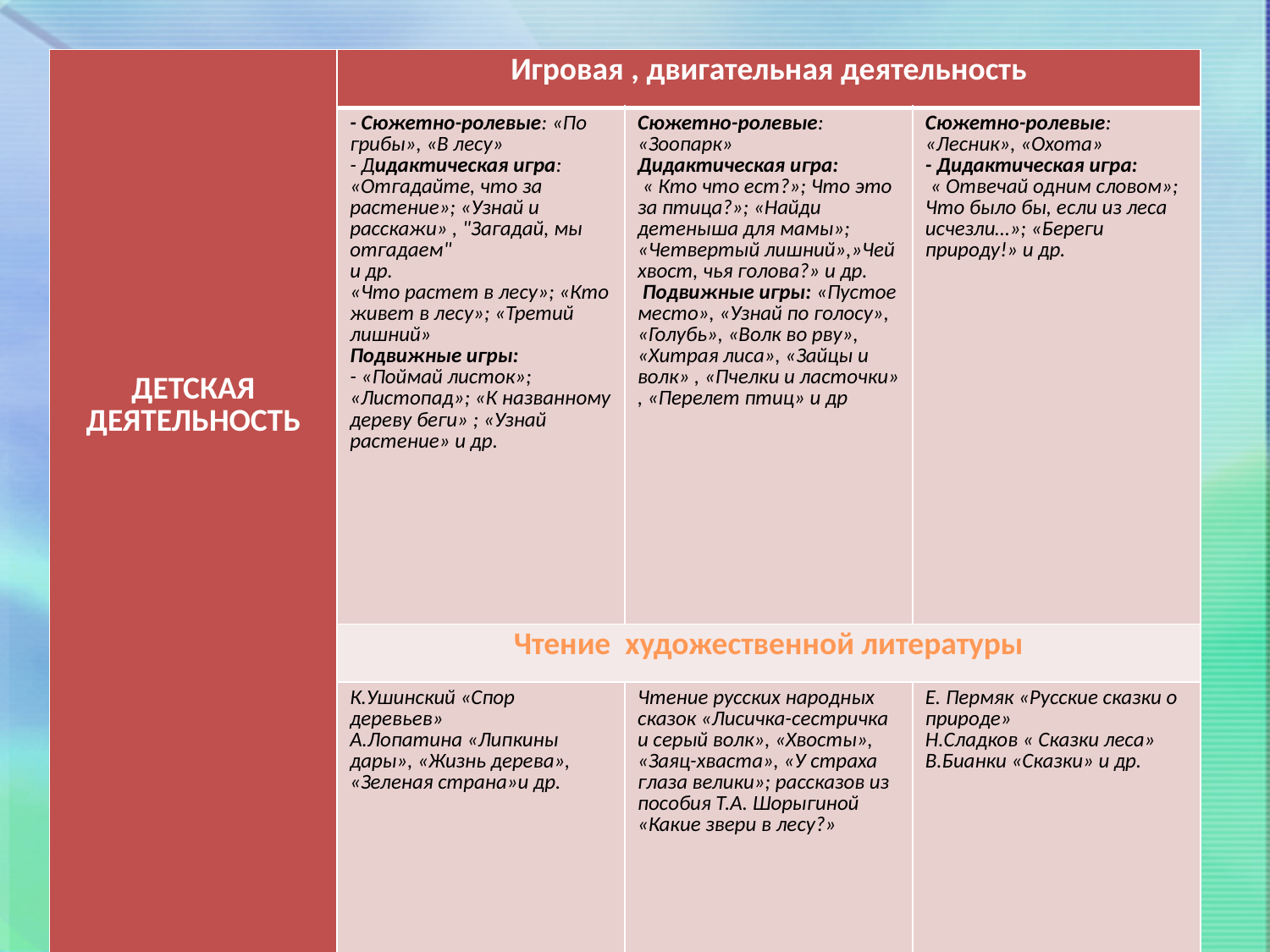

| ДЕТСКАЯ ДЕЯТЕЛЬНОСТЬ | Игровая , двигательная деятельность |  |  |
| --- | --- | --- | --- |
|  | - Сюжетно-ролевые: «По грибы», «В лесу» - Дидактическая игра: «Отгадайте, что за растение»; «Узнай и расскажи» , "Загадай, мы отгадаем" и др. «Что растет в лесу»; «Кто живет в лесу»; «Третий лишний» Подвижные игры: - «Поймай листок»; «Листопад»; «К названному дереву беги» ; «Узнай растение» и др. | Сюжетно-ролевые: «Зоопарк» Дидактическая игра: « Кто что ест?»; Что это за птица?»; «Найди детеныша для мамы»; «Четвертый лишний»,»Чей хвост, чья голова?» и др. Подвижные игры: «Пустое место», «Узнай по голосу», «Голубь», «Волк во рву», «Хитрая лиса», «Зайцы и волк» , «Пчелки и ласточки» , «Перелет птиц» и др | Сюжетно-ролевые: «Лесник», «Охота» - Дидактическая игра: « Отвечай одним словом»; Что было бы, если из леса исчезли…»; «Береги природу!» и др. |
|  | Чтение художественной литературы |  |  |
|  | К.Ушинский «Спор деревьев» А.Лопатина «Липкины дары», «Жизнь дерева», «Зеленая страна»и др. | Чтение русских народных сказок «Лисичка-сестричка и серый волк», «Хвосты», «Заяц-хваста», «У страха глаза велики»; рассказов из пособия Т.А. Шорыгиной «Какие звери в лесу?» | Е. Пермяк «Русские сказки о природе» Н.Сладков « Сказки леса» В.Бианки «Сказки» и др. |